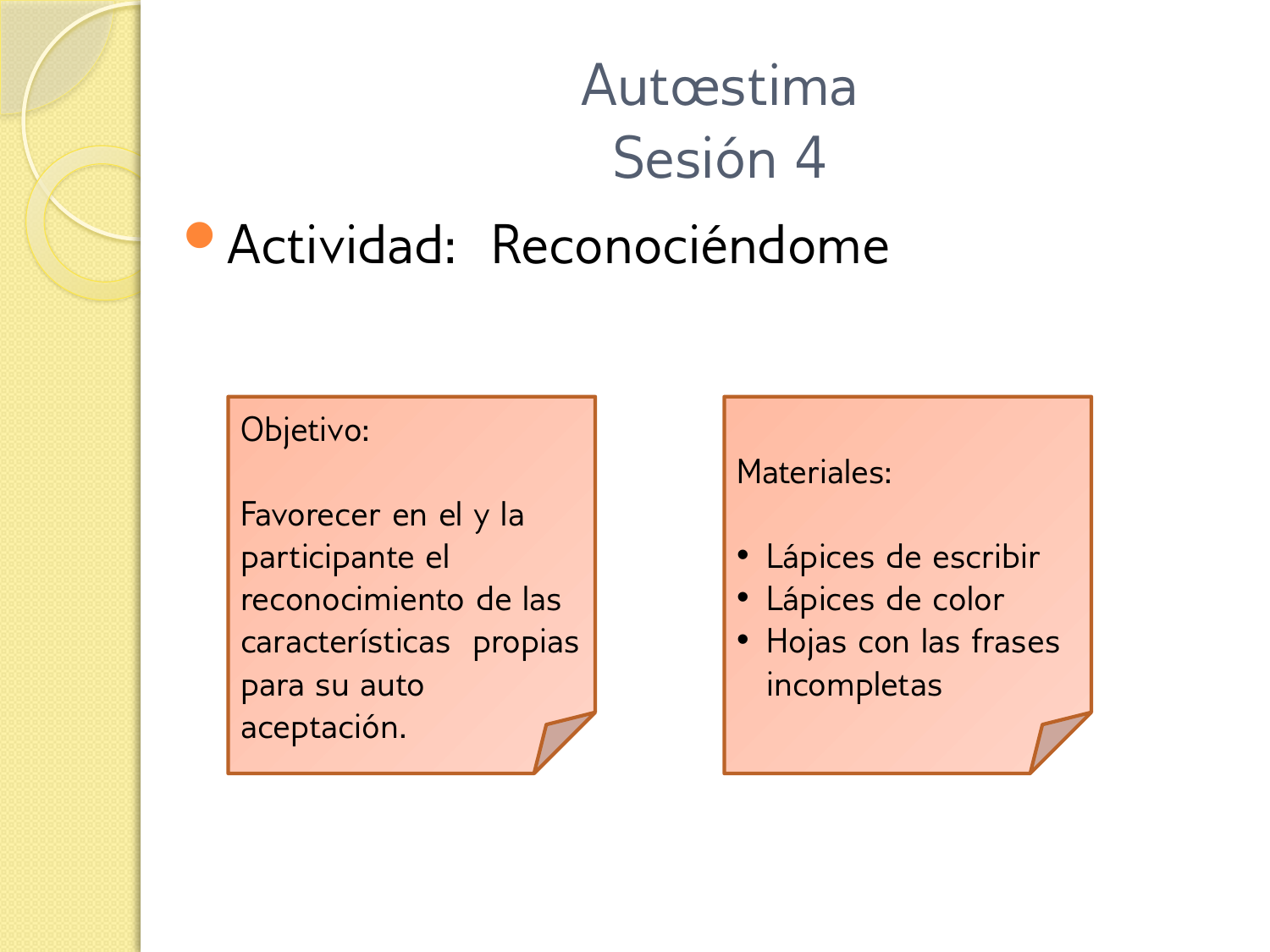

# Autoestima Sesión 4
Actividad:  Reconociéndome

Objetivo:

Favorecer en el y la participante el reconocimiento de las características  propias para su auto aceptación.

Materiales:

Lápices de escribir
Lápices de color
Hojas con las frases incompletas